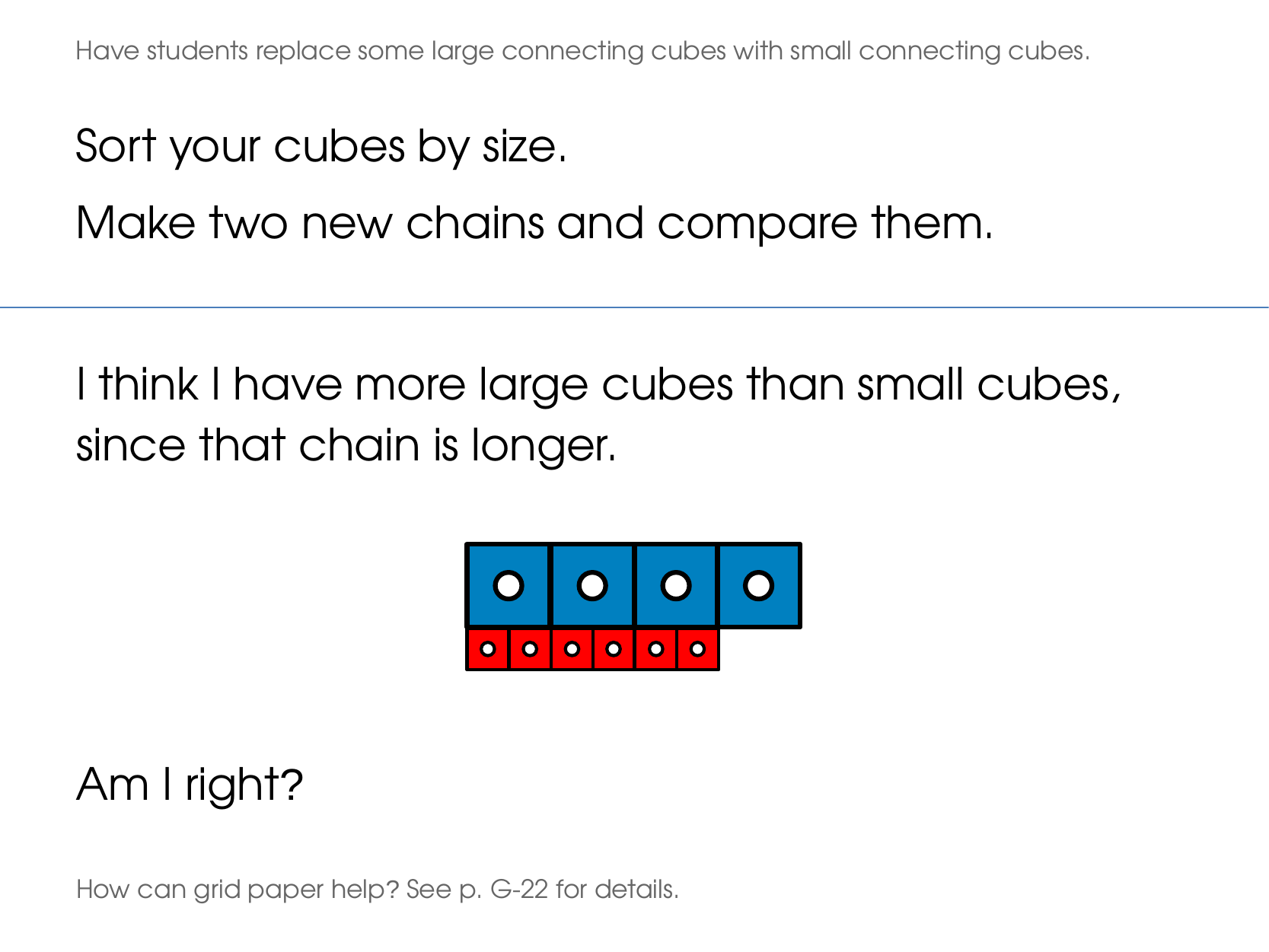

Have students replace some large connecting cubes with small connecting cubes.
Sort your cubes by size.
Make two new chains and compare them.
I think I have more large cubes than small cubes,
​since that chain is longer.

Am I right?
How can grid paper help? See p. G-22 for details.